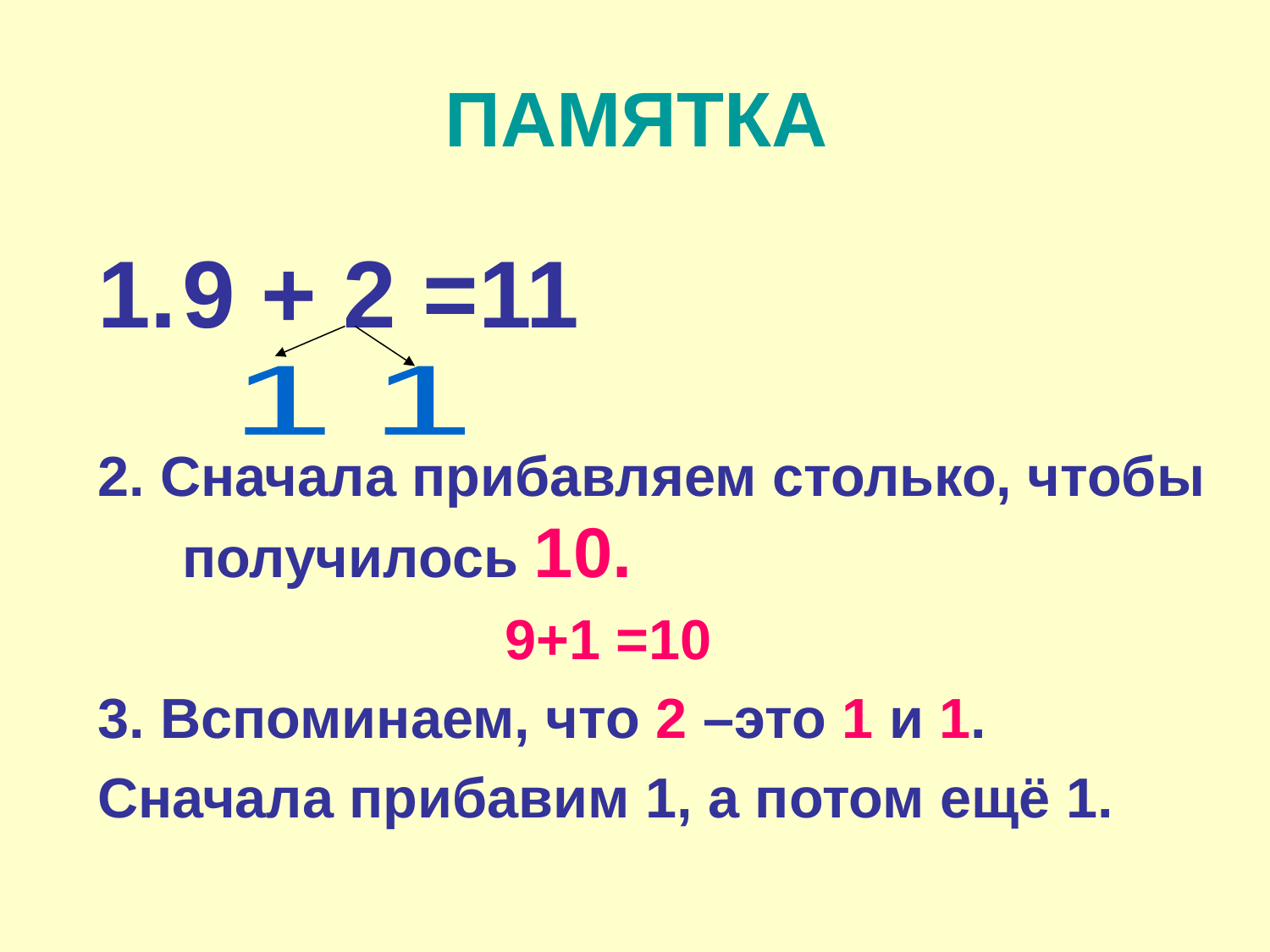

# ПАМЯТКА
9 + 2 =11

2. Сначала прибавляем столько, чтобы получилось 10.
                          9+1 =10
3. Вспоминаем, что 2 –это 1 и 1.
Сначала прибавим 1, а потом ещё 1.

1
1